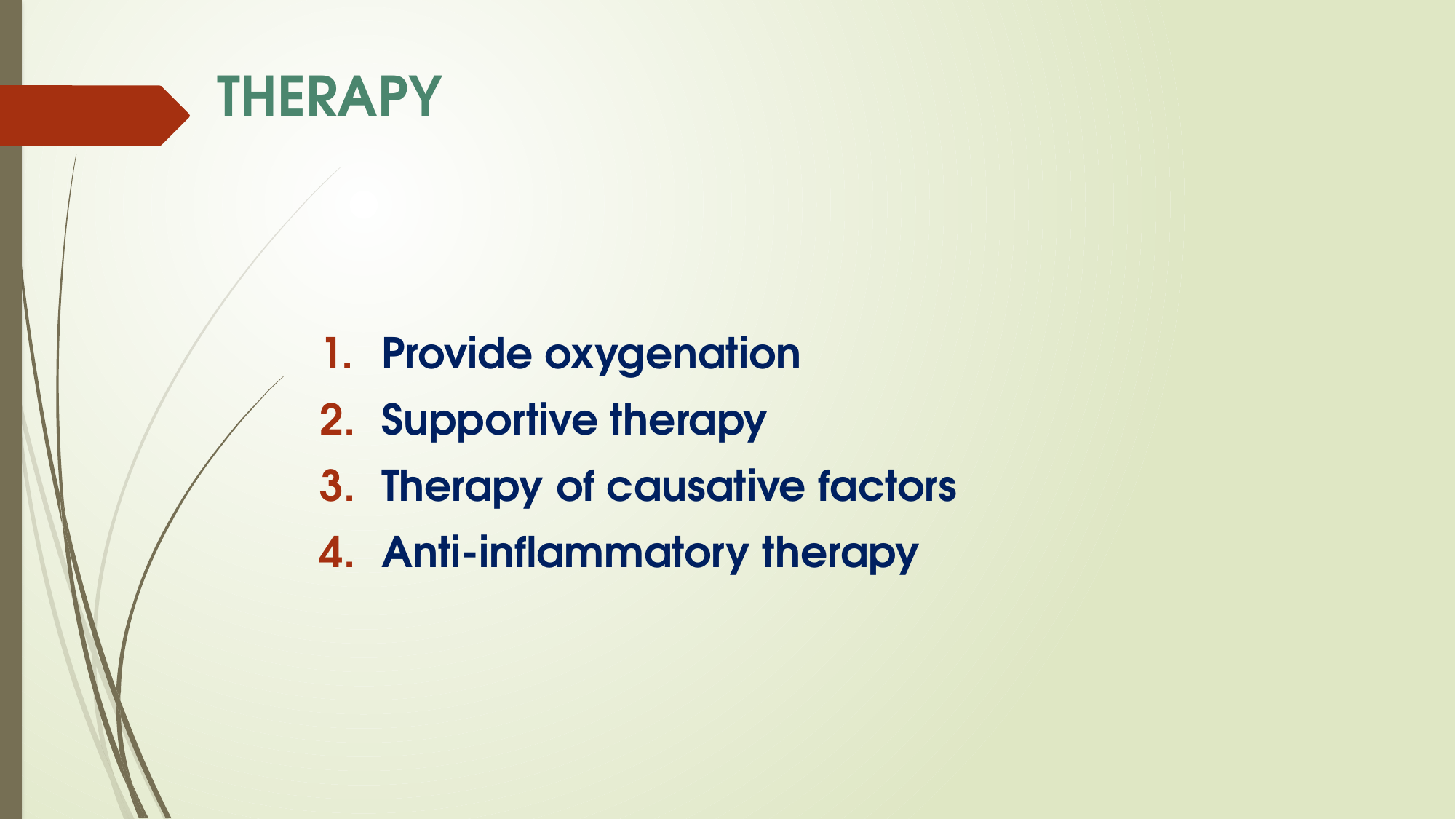

# THERAPY

Provide oxygenation
Supportive therapy
Therapy of causative factors
Anti-inflammatory therapy